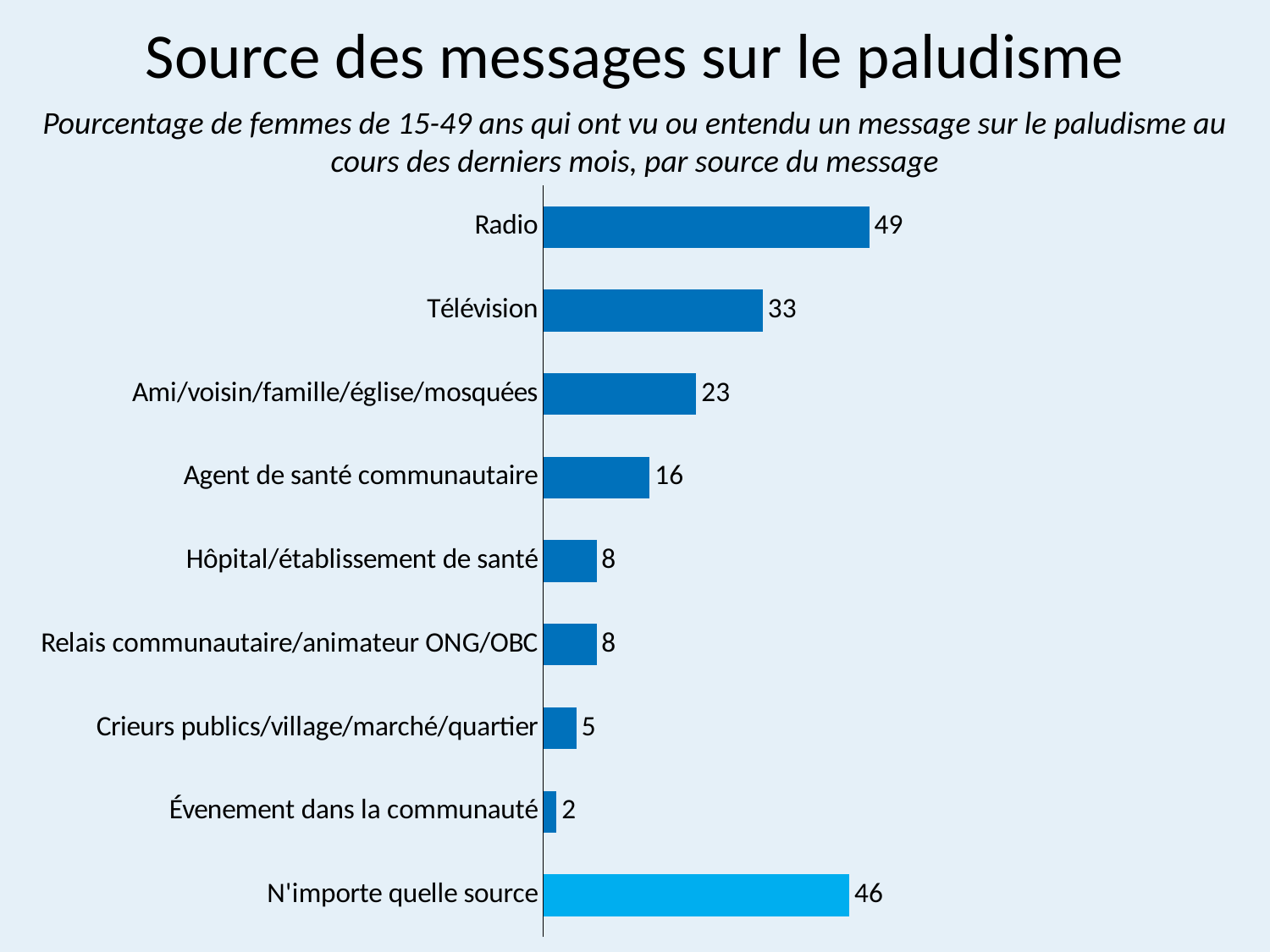

# Source des messages sur le paludisme
Pourcentage de femmes de 15-49 ans qui ont vu ou entendu un message sur le paludisme au cours des derniers mois, par source du message

### Chart

| Category | Series 1 |
|---|---|
| N'importe quelle source | 46.0 |
| Évenement dans la communauté | 2.0 |
| Crieurs publics/village/marché/quartier | 5.0 |
| Relais communautaire/animateur ONG/OBC | 8.0 |
| Hôpital/établissement de santé | 8.0 |
| Agent de santé communautaire | 16.0 |
| Ami/voisin/famille/église/mosquées | 23.0 |
| Télévision | 33.0 |
| Radio | 49.0 |